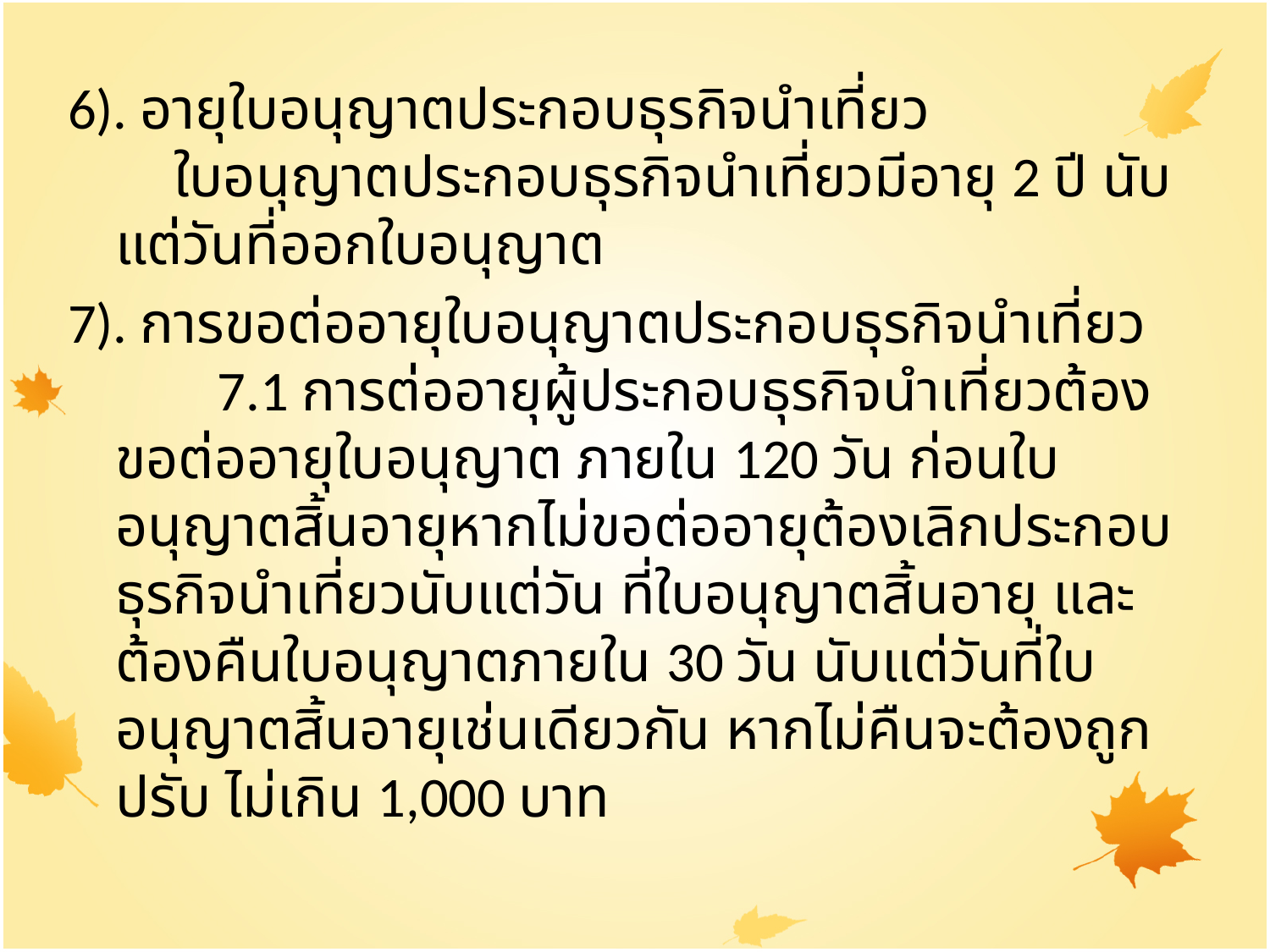

6). อายุใบอนุญาตประกอบธุรกิจนำเที่ยว
    ใบอนุญาตประกอบธุรกิจนำเที่ยวมีอายุ 2 ปี นับแต่วันที่ออกใบอนุญาต
7). การขอต่ออายุใบอนุญาตประกอบธุรกิจนำเที่ยว
       7.1 การต่ออายุผู้ประกอบธุรกิจนำเที่ยวต้องขอต่ออายุใบอนุญาต ภายใน 120 วัน ก่อนใบอนุญาตสิ้นอายุหากไม่ขอต่ออายุต้องเลิกประกอบธุรกิจนำเที่ยวนับแต่วัน ที่ใบอนุญาตสิ้นอายุ และต้องคืนใบอนุญาตภายใน 30 วัน นับแต่วันที่ใบอนุญาตสิ้นอายุเช่นเดียวกัน หากไม่คืนจะต้องถูกปรับ ไม่เกิน 1,000 บาท